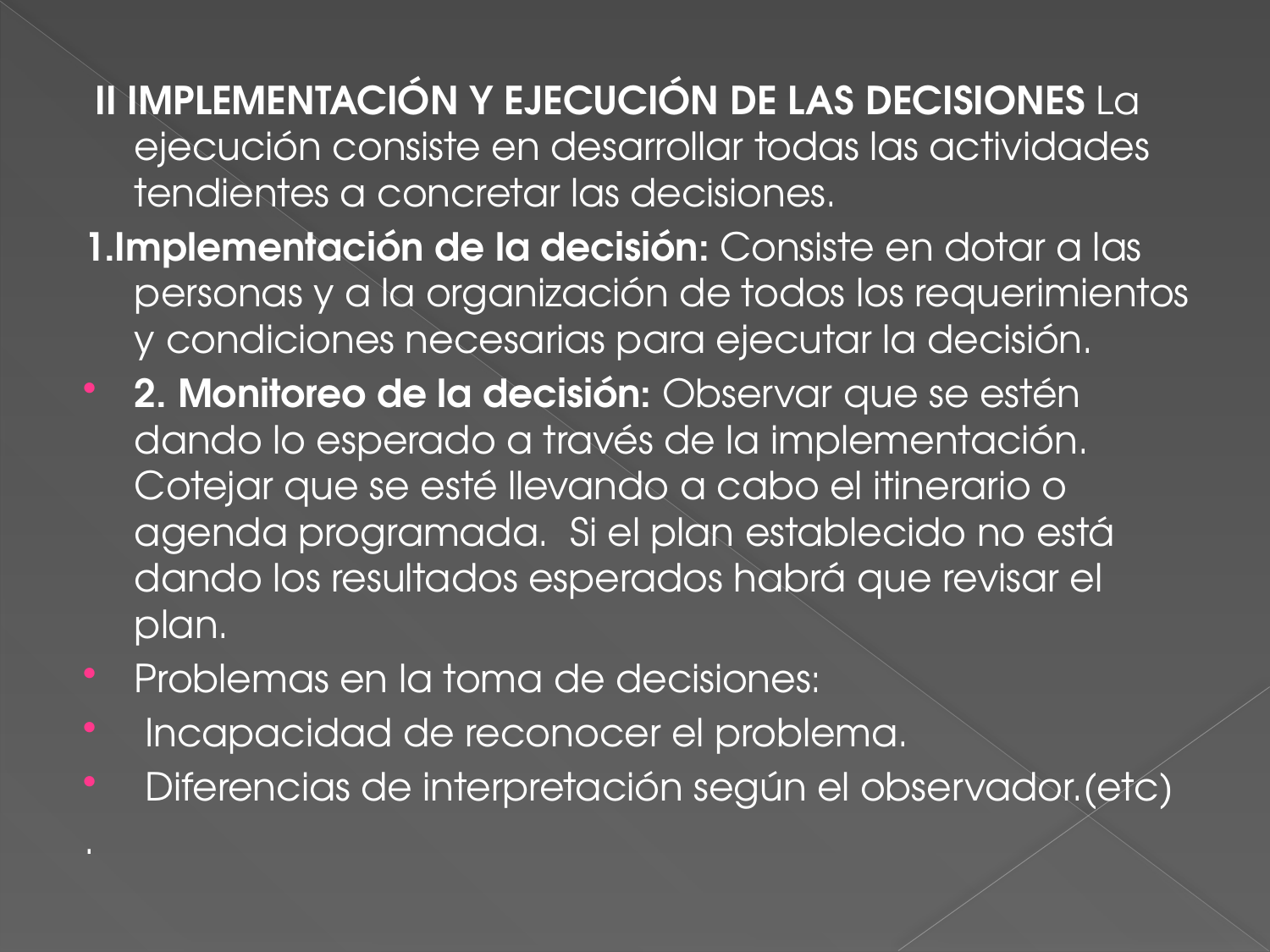

#
 II IMPLEMENTACIÓN Y EJECUCIÓN DE LAS DECISIONES La ejecución consiste en desarrollar todas las actividades tendientes a concretar las decisiones.
1.Implementación de la decisión: Consiste en dotar a las personas y a la organización de todos los requerimientos y condiciones necesarias para ejecutar la decisión.
2. Monitoreo de la decisión: Observar que se estén dando lo esperado a través de la implementación. Cotejar que se esté llevando a cabo el itinerario o agenda programada.  Si el plan establecido no está dando los resultados esperados habrá que revisar el plan.
Problemas en la toma de decisiones:
 Incapacidad de reconocer el problema.
 Diferencias de interpretación según el observador.(etc)
.